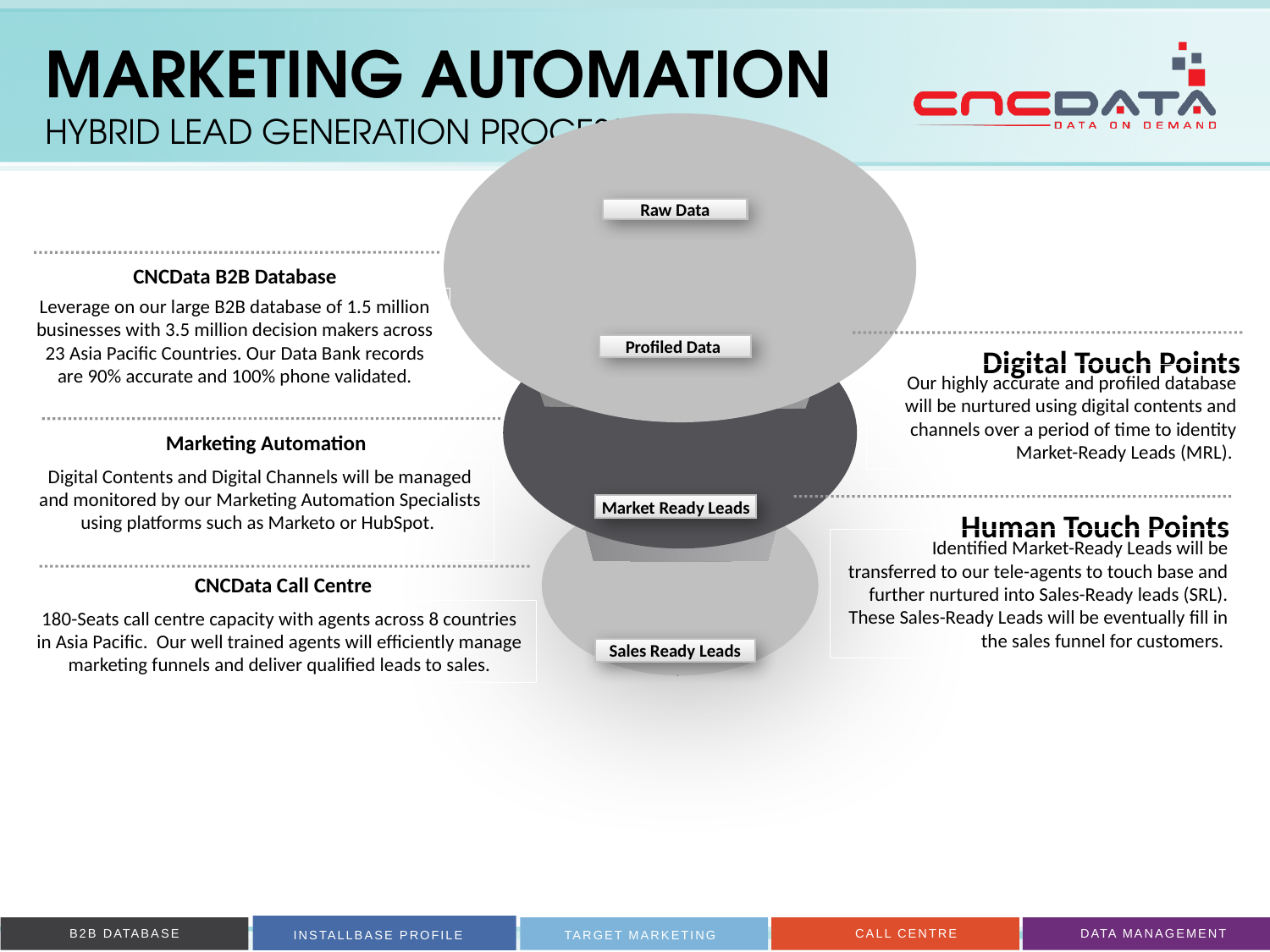

# MARKETING AUTOMATION Hybrid Lead Generation Process

Raw Data

CNCData B2B Database
Leverage on our large B2B database of 1.5 million businesses with 3.5 million decision makers across 23 Asia Pacific Countries. Our Data Bank records are 90% accurate and 100% phone validated.
Digital Touch Points

Profiled Data
Our highly accurate and profiled database will be nurtured using digital contents and channels over a period of time to identity Market-Ready Leads (MRL).

Marketing Automation
Digital Contents and Digital Channels will be managed and monitored by our Marketing Automation Specialists using platforms such as Marketo or HubSpot.

Market Ready Leads
Human Touch Points

Identified Market-Ready Leads will be transferred to our tele-agents to touch base and further nurtured into Sales-Ready leads (SRL). These Sales-Ready Leads will be eventually fill in the sales funnel for customers.
CNCData Call Centre

180-Seats call centre capacity with agents across 8 countries in Asia Pacific.  Our well trained agents will efficiently manage marketing funnels and deliver qualified leads to sales.
Sales Ready Leads